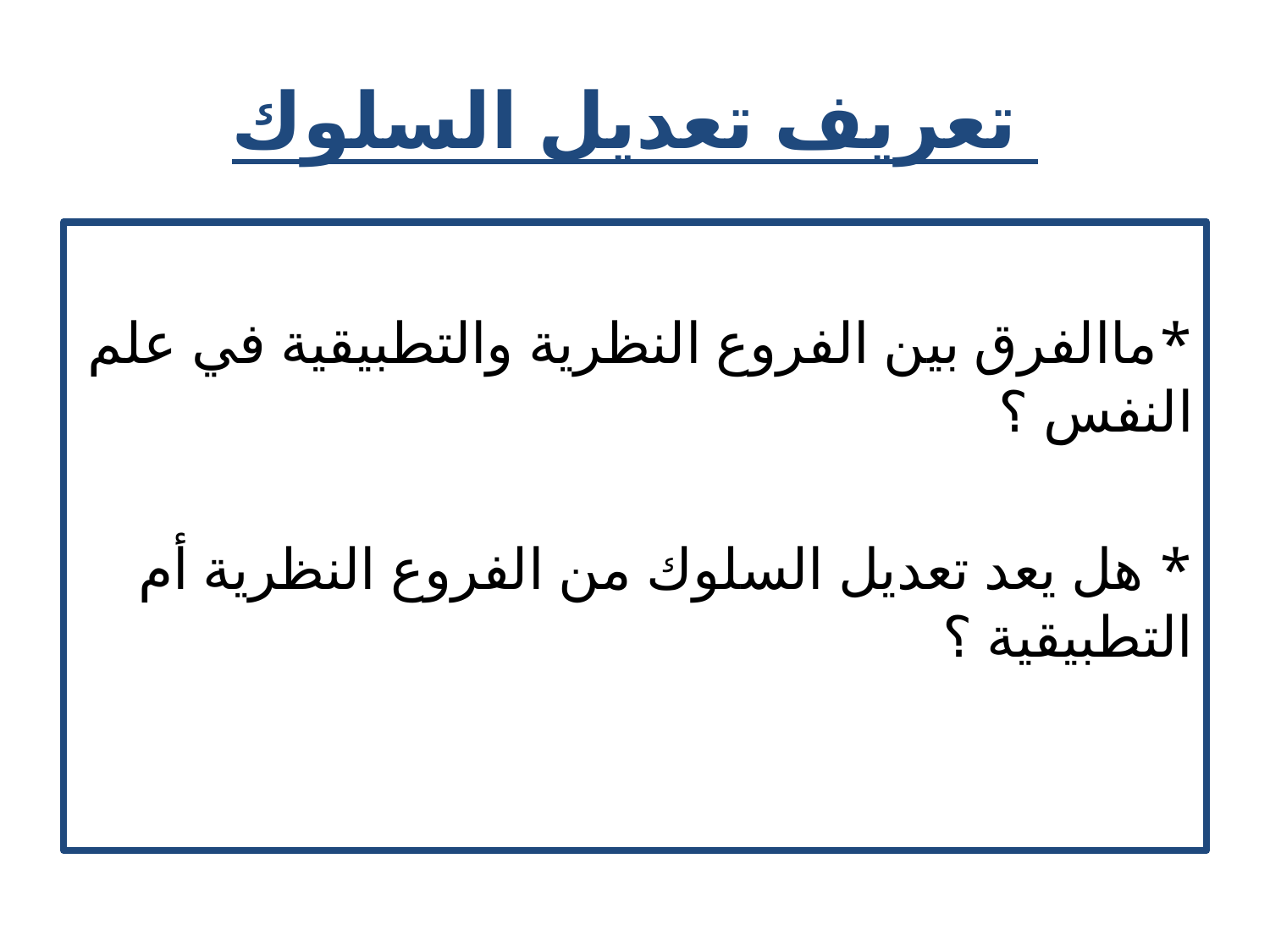

# تعريف تعديل السلوك

*ماالفرق بين الفروع النظرية والتطبيقية في علم النفس ؟

* هل يعد تعديل السلوك من الفروع النظرية أم التطبيقية ؟